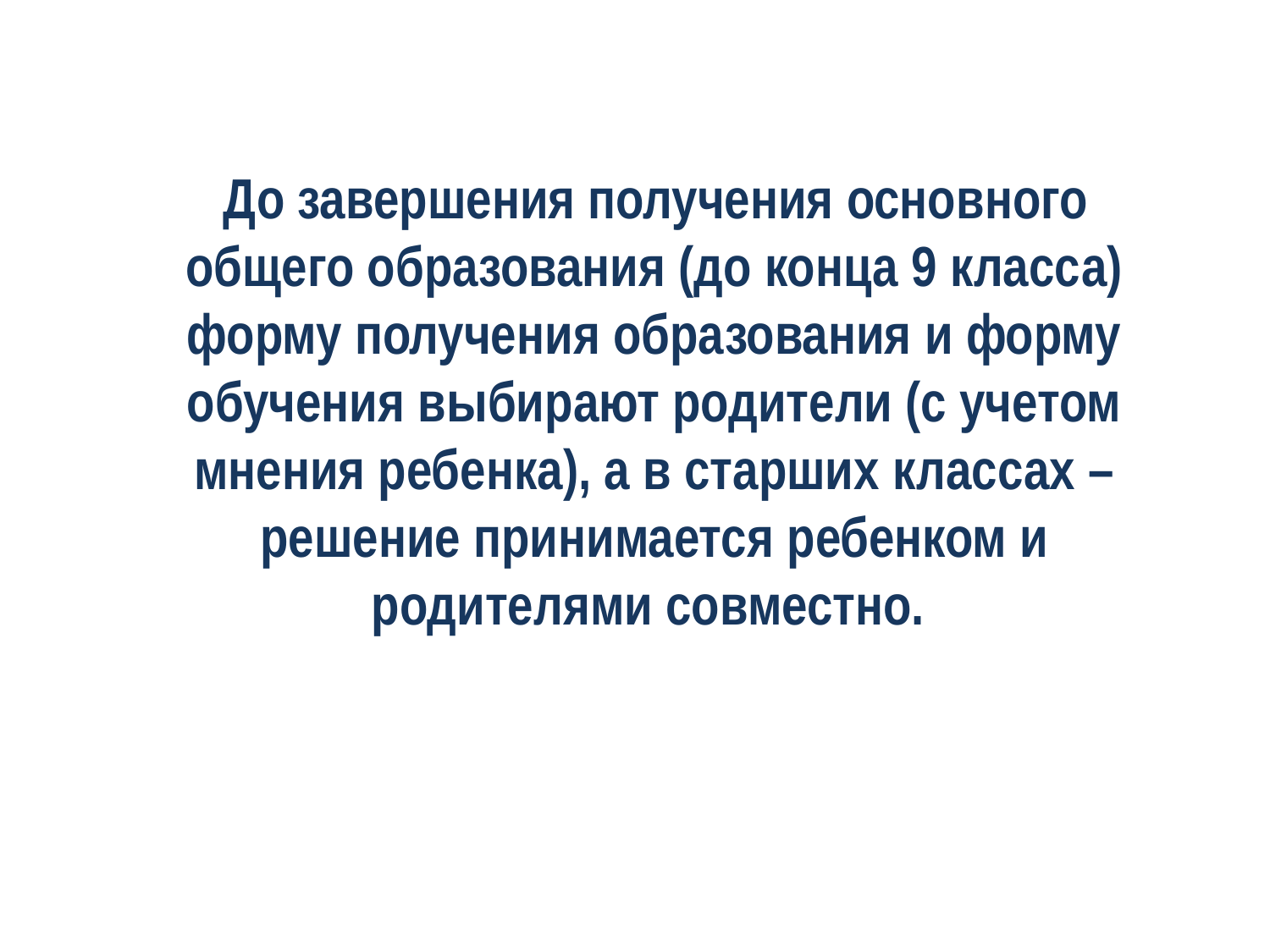

До завершения получения основного общего образования (до конца 9 класса) форму получения образования и форму обучения выбирают родители (с учетом мнения ребенка), а в старших классах – решение принимается ребенком и родителями совместно.